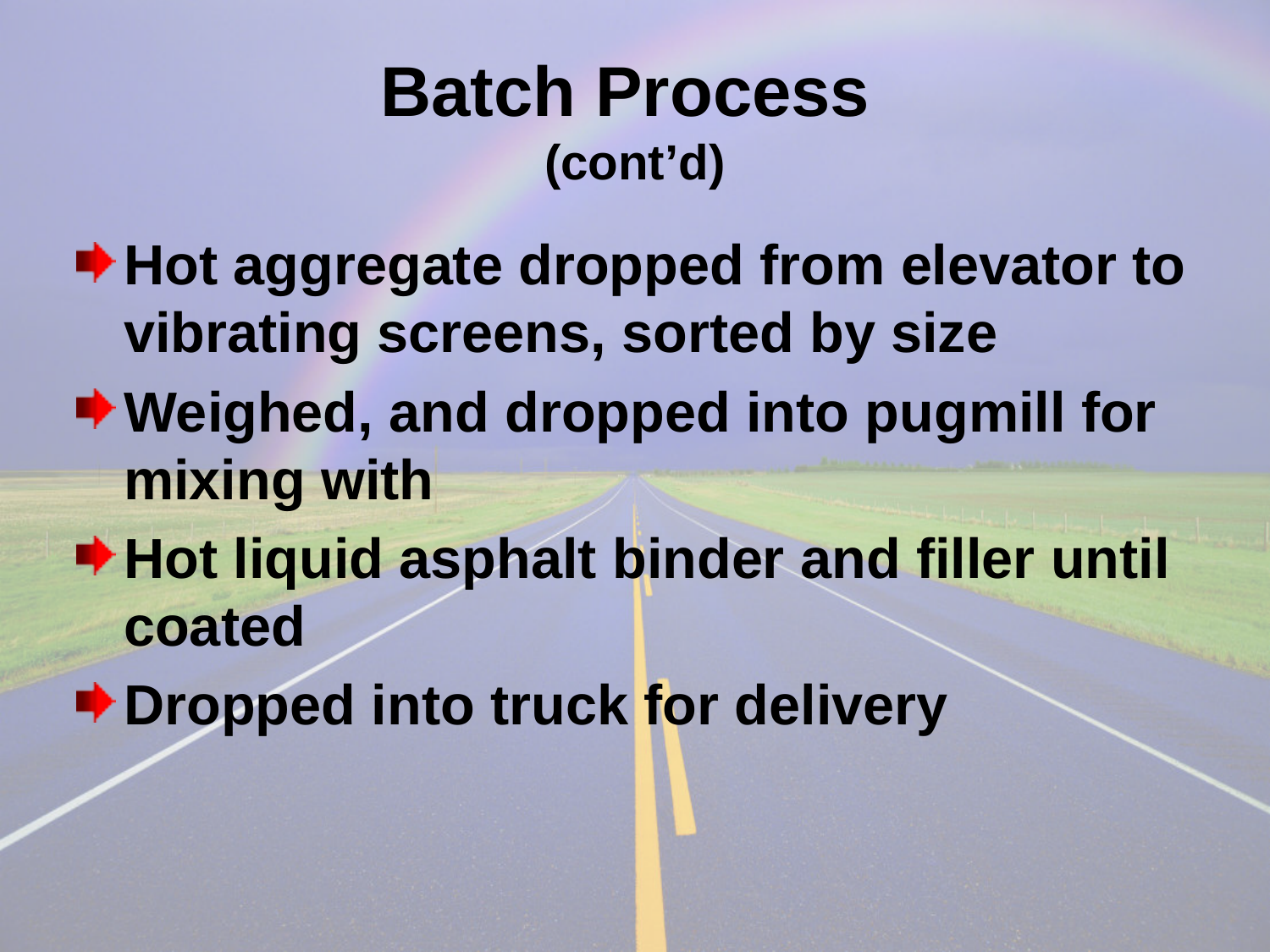

# Batch Process (cont’d)
Hot aggregate dropped from elevator to vibrating screens, sorted by size
Weighed, and dropped into pugmill for mixing with
Hot liquid asphalt binder and filler until coated
Dropped into truck for delivery